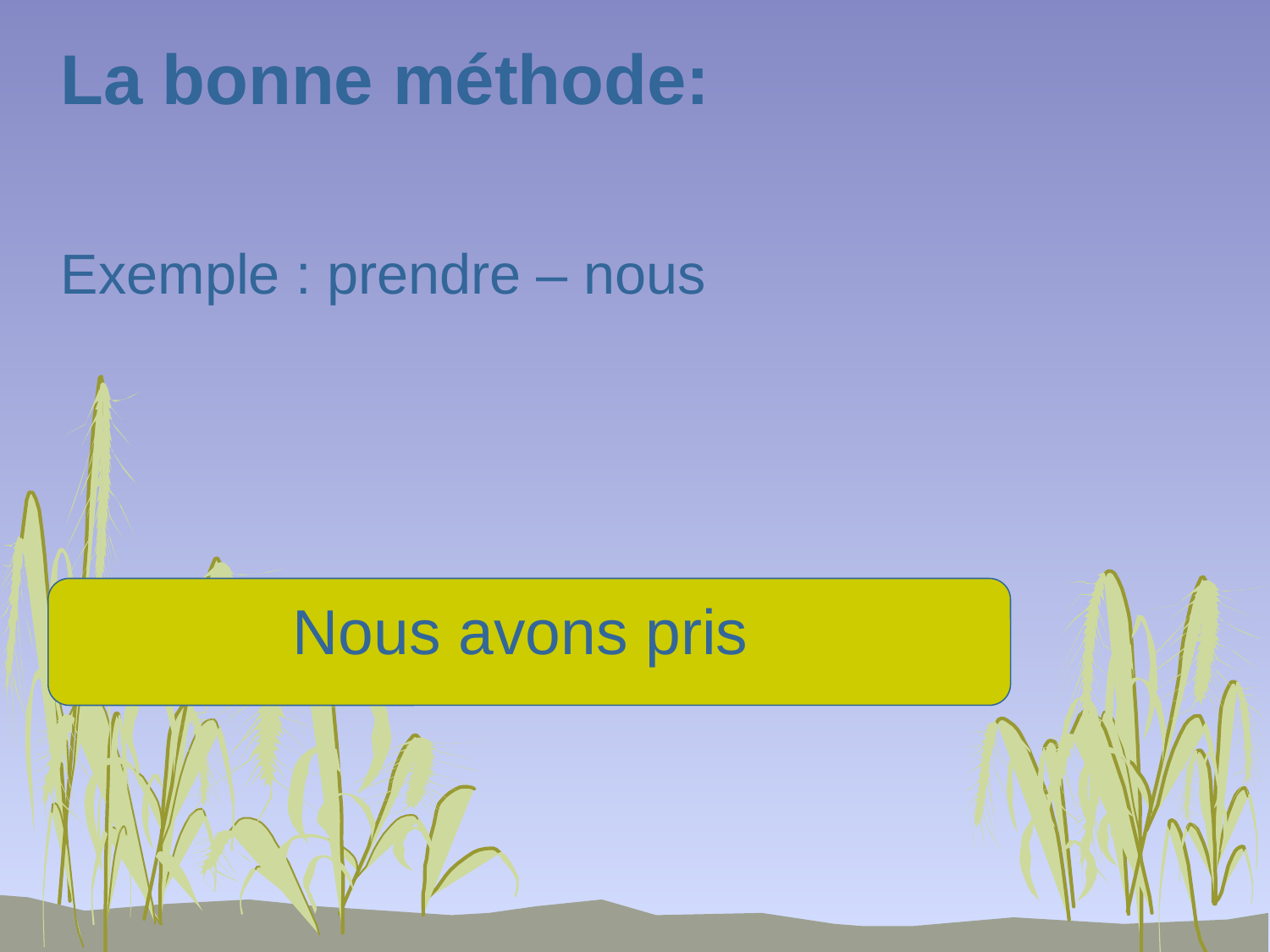

La bonne méthode:

Exemple : prendre – nous
Nous avons pris